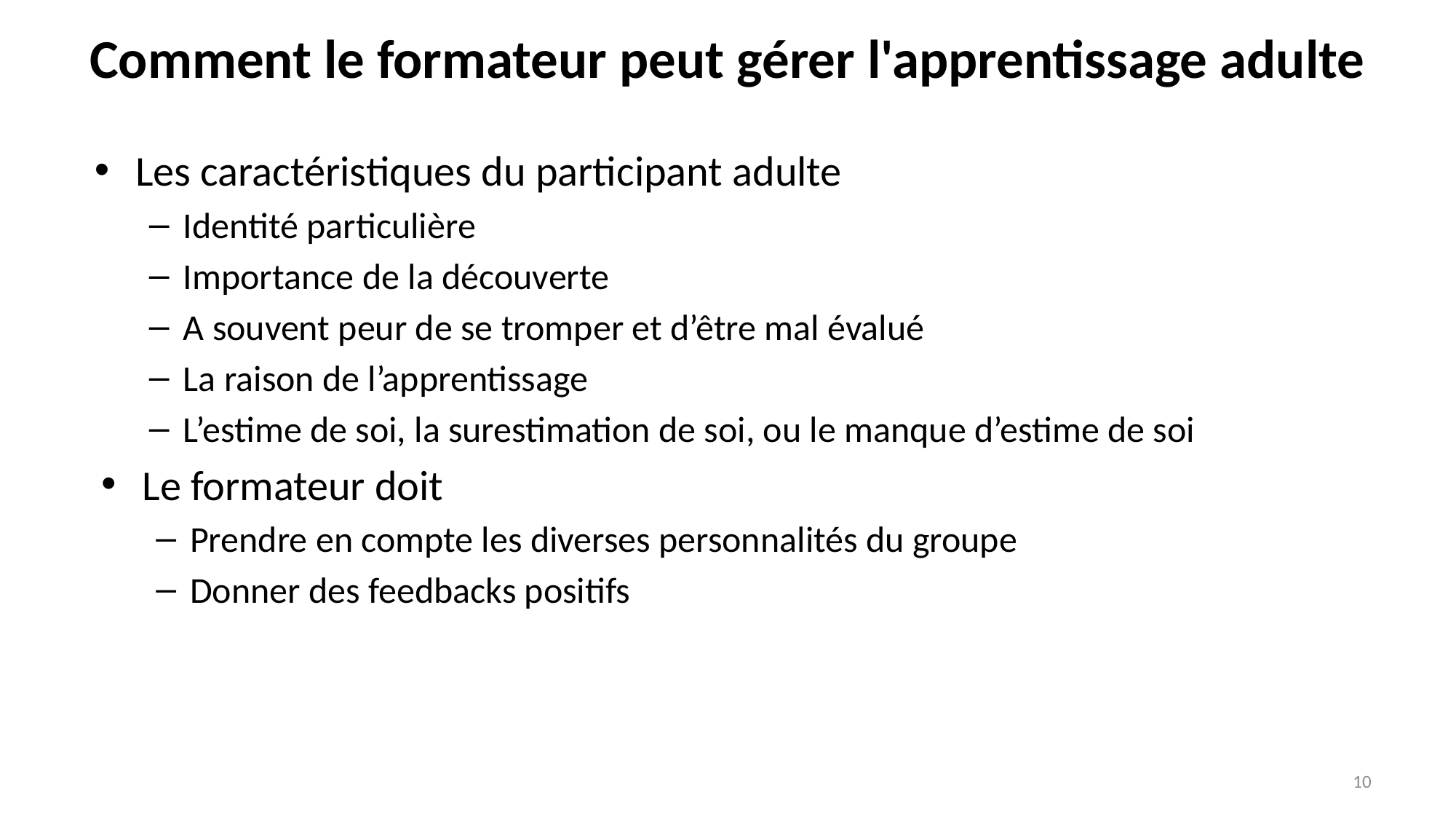

# Comment le formateur peut gérer l'apprentissage adulte
Les caractéristiques du participant adulte
Identité particulière
Importance de la découverte
A souvent peur de se tromper et d’être mal évalué
La raison de l’apprentissage
L’estime de soi, la surestimation de soi, ou le manque d’estime de soi
Le formateur doit
Prendre en compte les diverses personnalités du groupe
Donner des feedbacks positifs

10